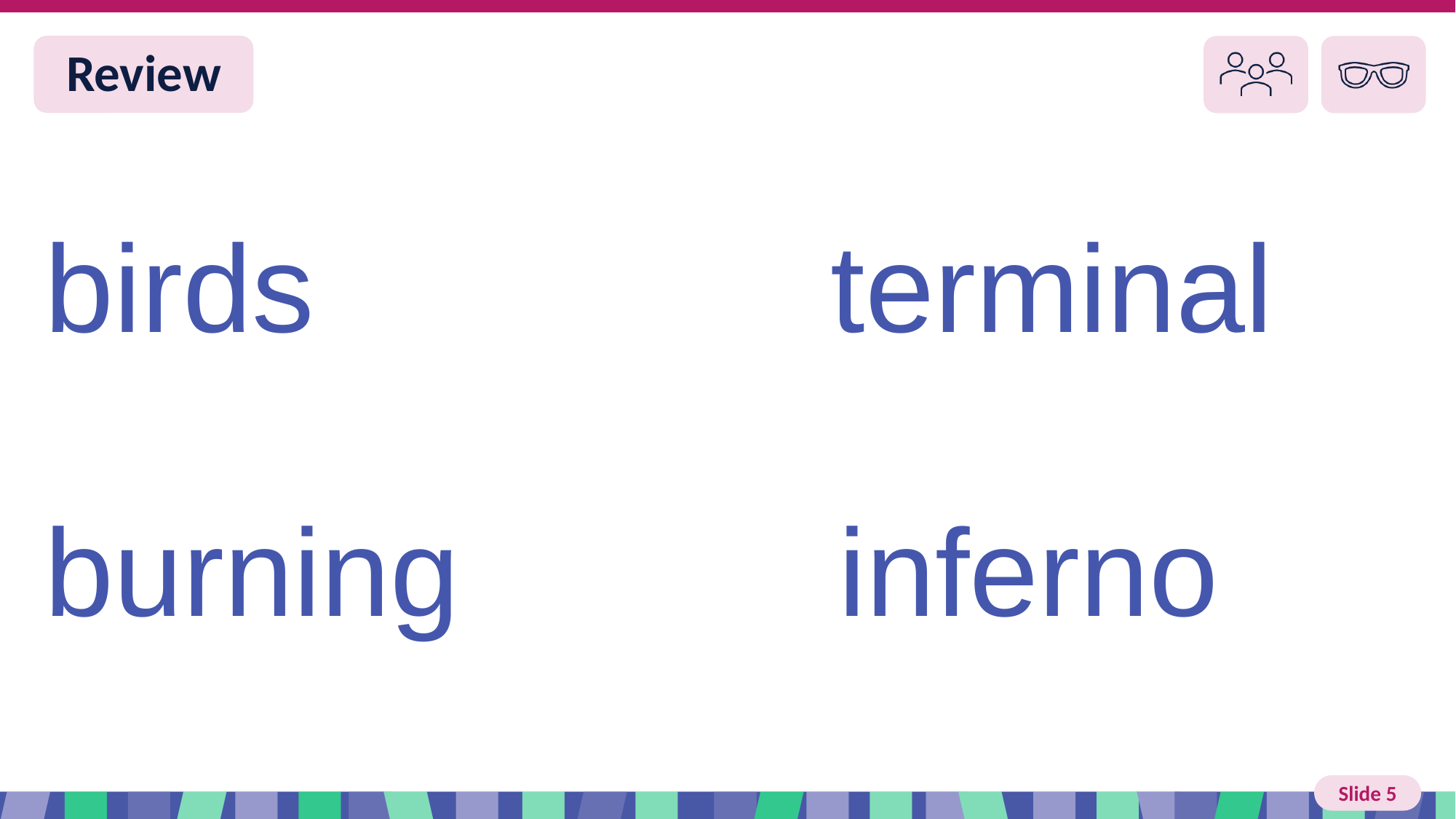

Slide 5 Review You do
birds               terminal
burning           inferno